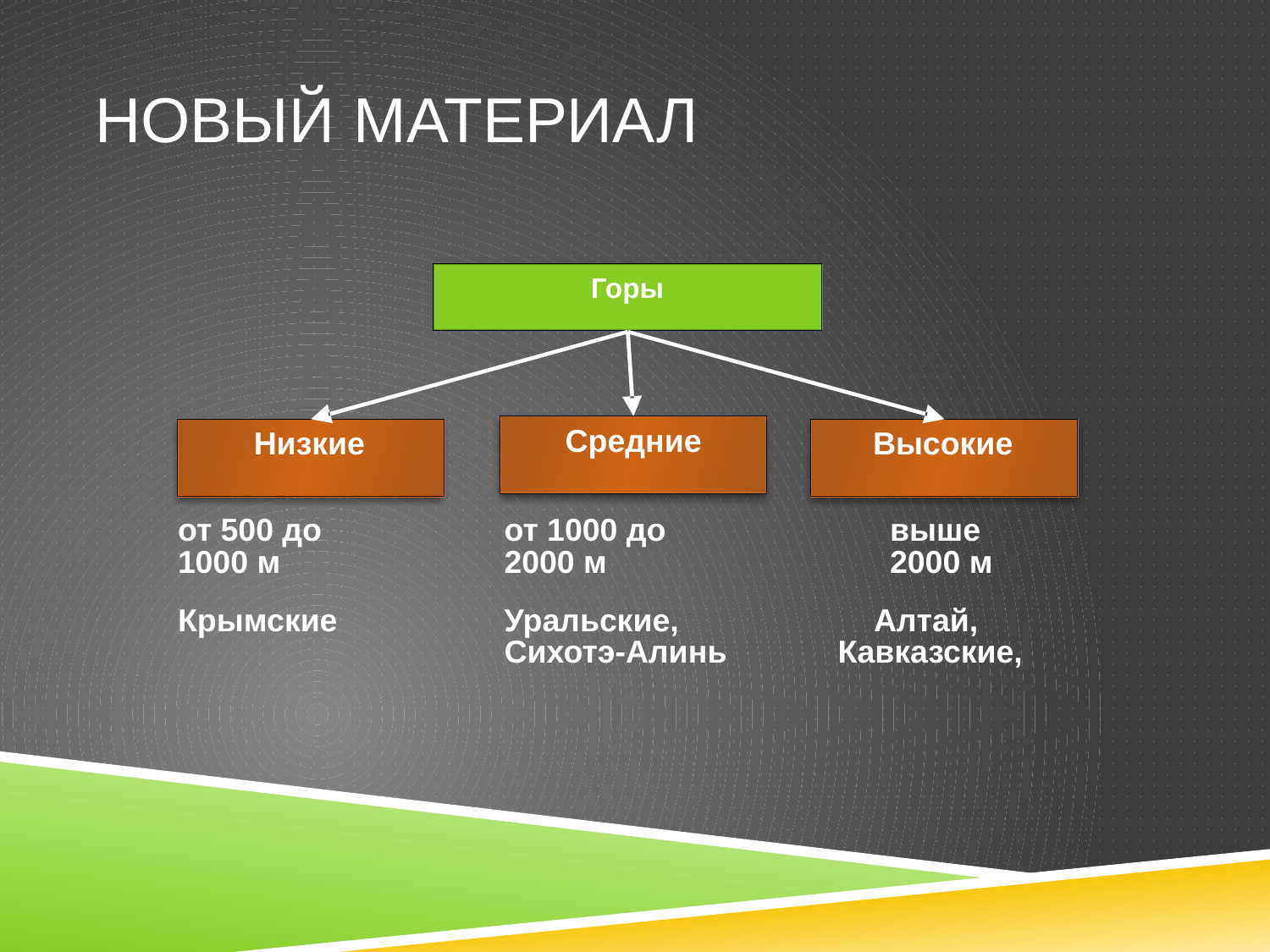

# Новый материал

Горы

Средние

Низкие

Высокие

| от 500 до 1000 м Крымские | от 1000 до 2000 м Уральские, Сихотэ-Алинь | выше 2000 м Алтай, Кавказские, |
| --- | --- | --- |